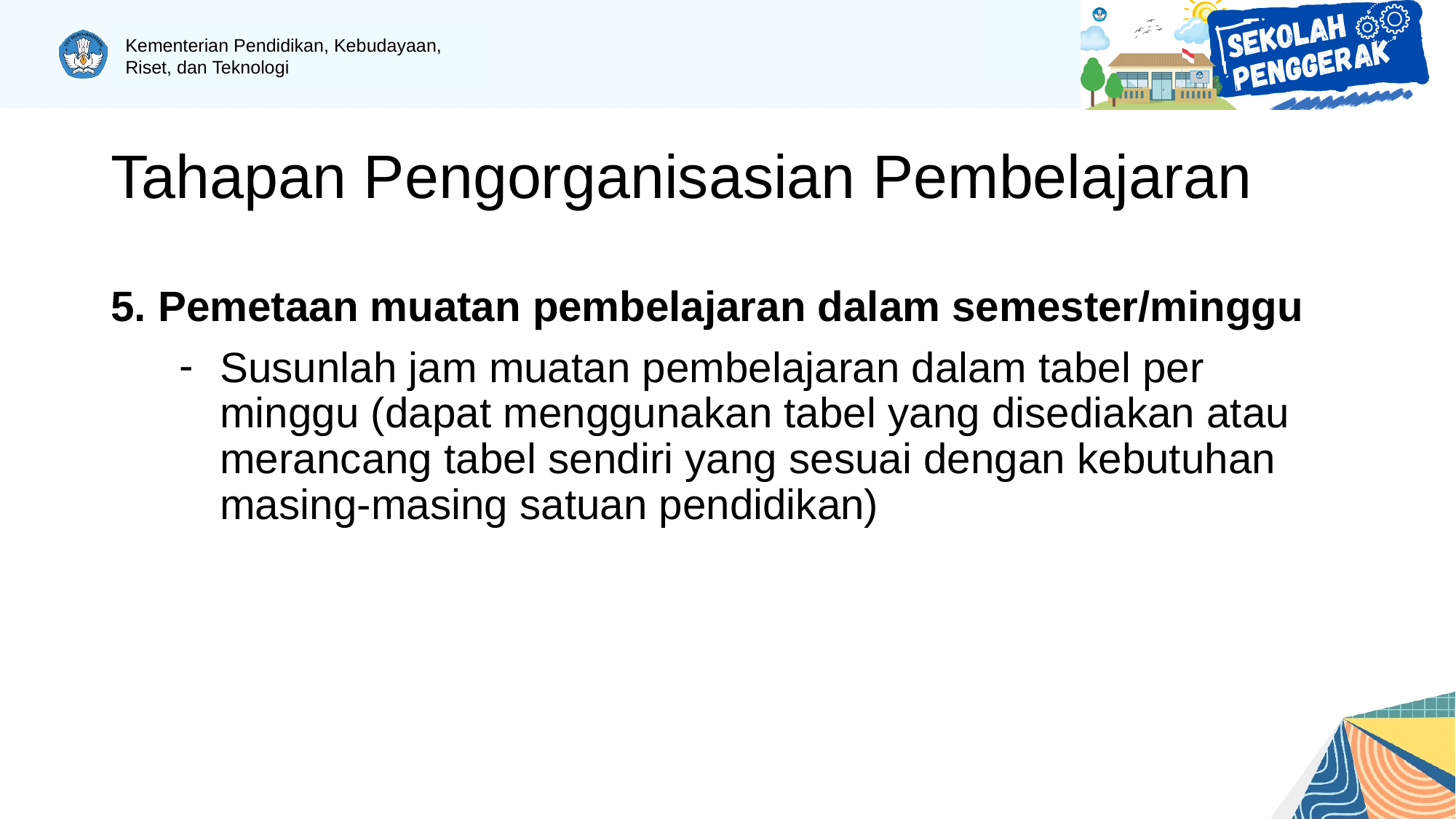

# Tahapan Pengorganisasian Pembelajaran
5. Pemetaan muatan pembelajaran dalam semester/minggu
Susunlah jam muatan pembelajaran dalam tabel per minggu (dapat menggunakan tabel yang disediakan atau merancang tabel sendiri yang sesuai dengan kebutuhan masing-masing satuan pendidikan)